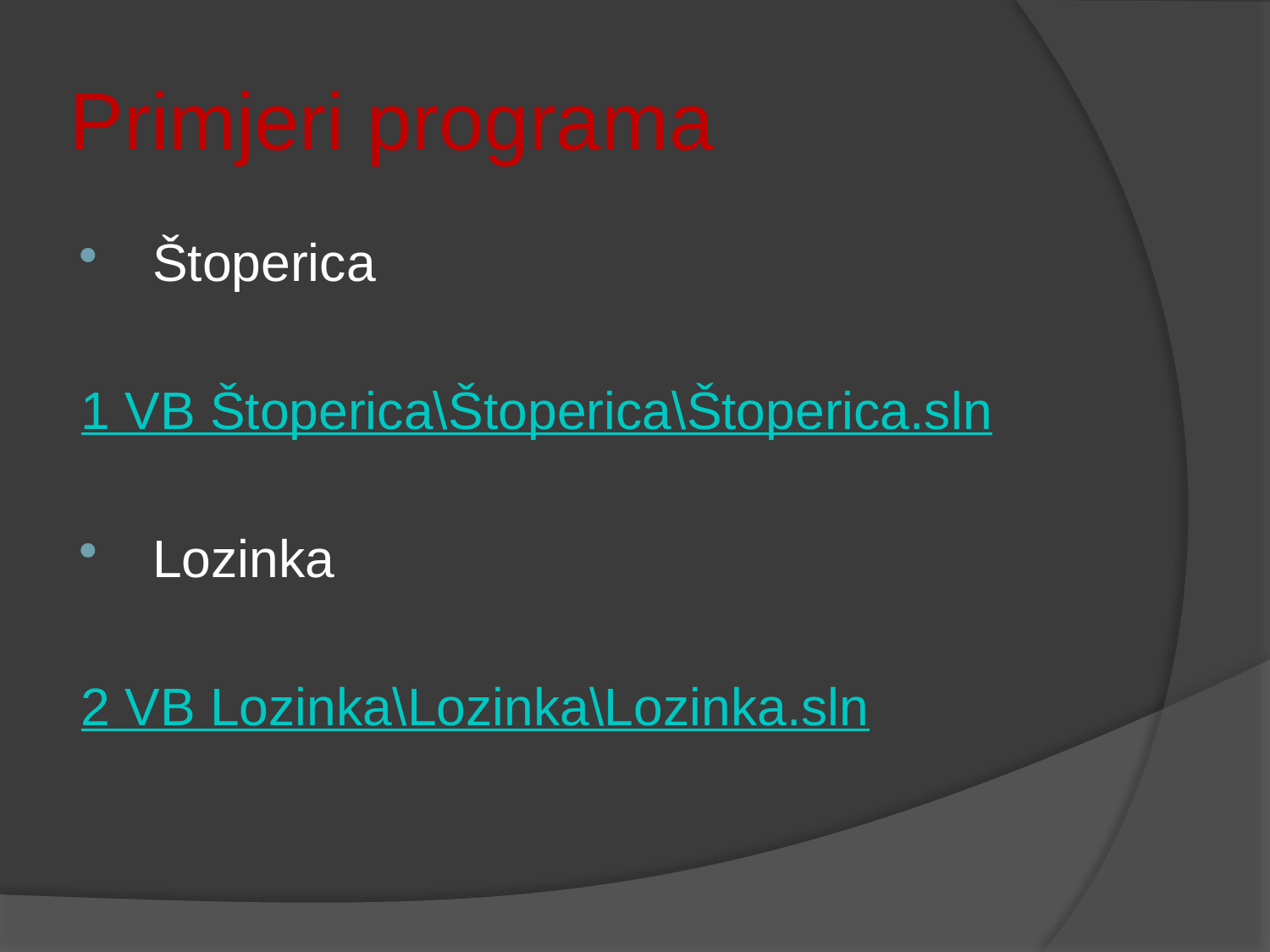

# Primjeri programa
Štoperica

1 VB Štoperica\Štoperica\Štoperica.sln

Lozinka

2 VB Lozinka\Lozinka\Lozinka.sln